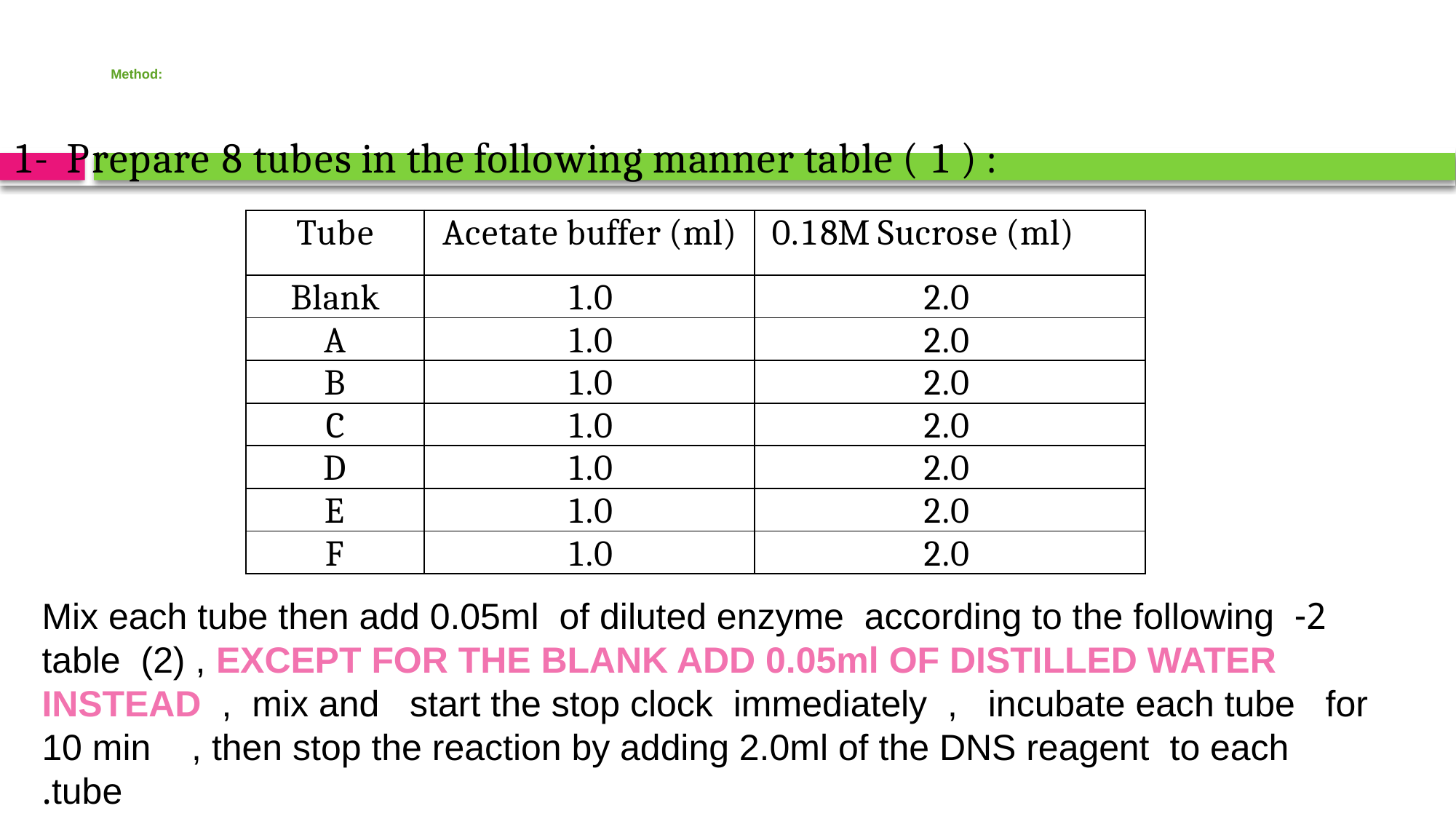

# Method:
1-  Prepare 8 tubes in the following manner table ( 1 ) :

| Tube | Acetate buffer (ml) | 0.18M Sucrose (ml) |
| --- | --- | --- |
| Blank | 1.0 | 2.0 |
| A | 1.0 | 2.0 |
| B | 1.0 | 2.0 |
| C | 1.0 | 2.0 |
| D | 1.0 | 2.0 |
| E | 1.0 | 2.0 |
| F | 1.0 | 2.0 |
2-  Mix each tube then add 0.05ml  of diluted enzyme  according to the following table  (2) , EXCEPT FOR THE BLANK ADD 0.05ml OF DISTILLED WATER INSTEAD  ,  mix and   start the stop clock  immediately  ,   incubate each tube   for 10 min    , then stop the reaction by adding 2.0ml of the DNS reagent  to each tube.
Note : Mix each tube frequently during the incubation time .